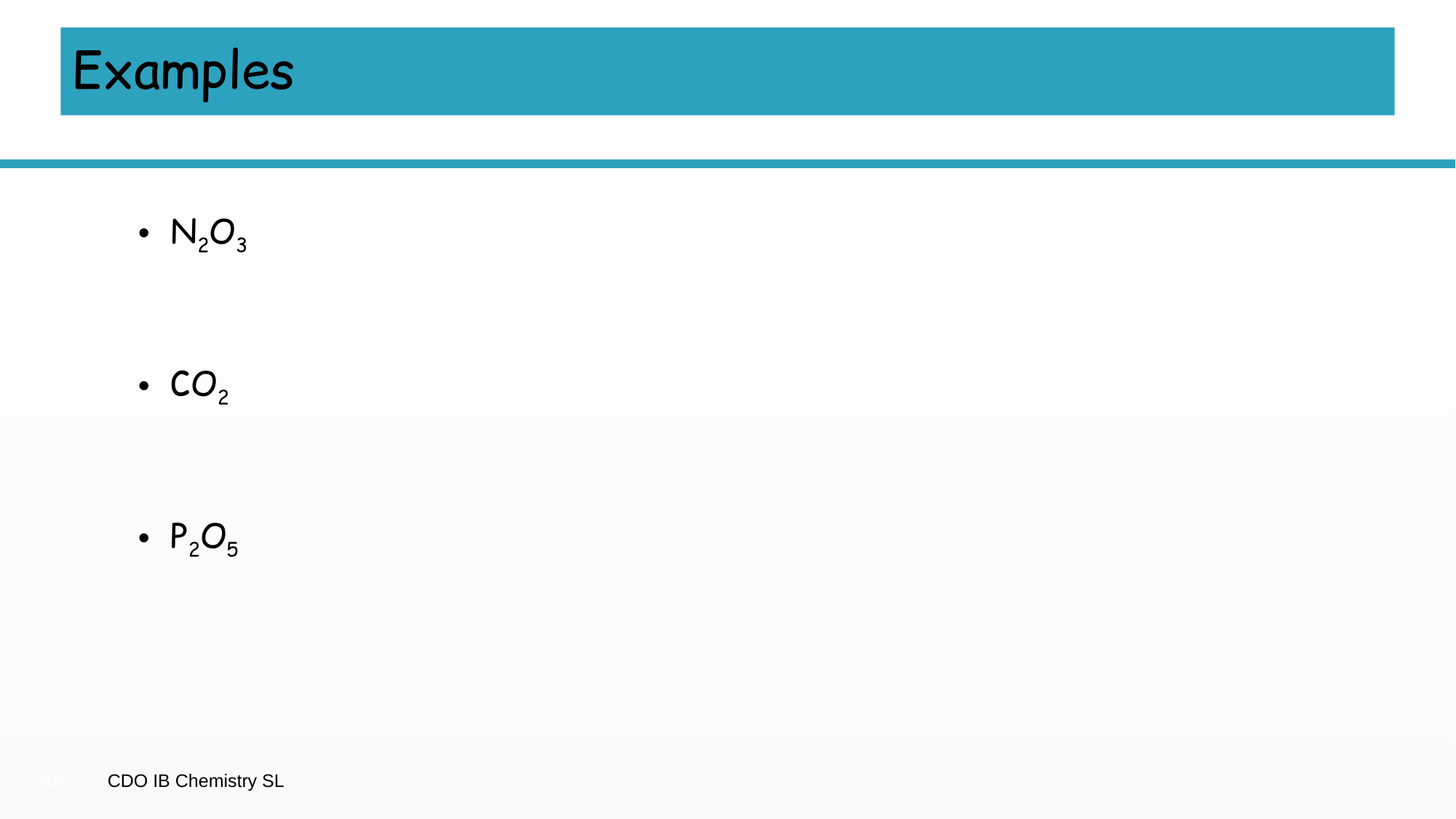

# Examples
N2O3

CO2

P2O5
45
CDO IB Chemistry SL